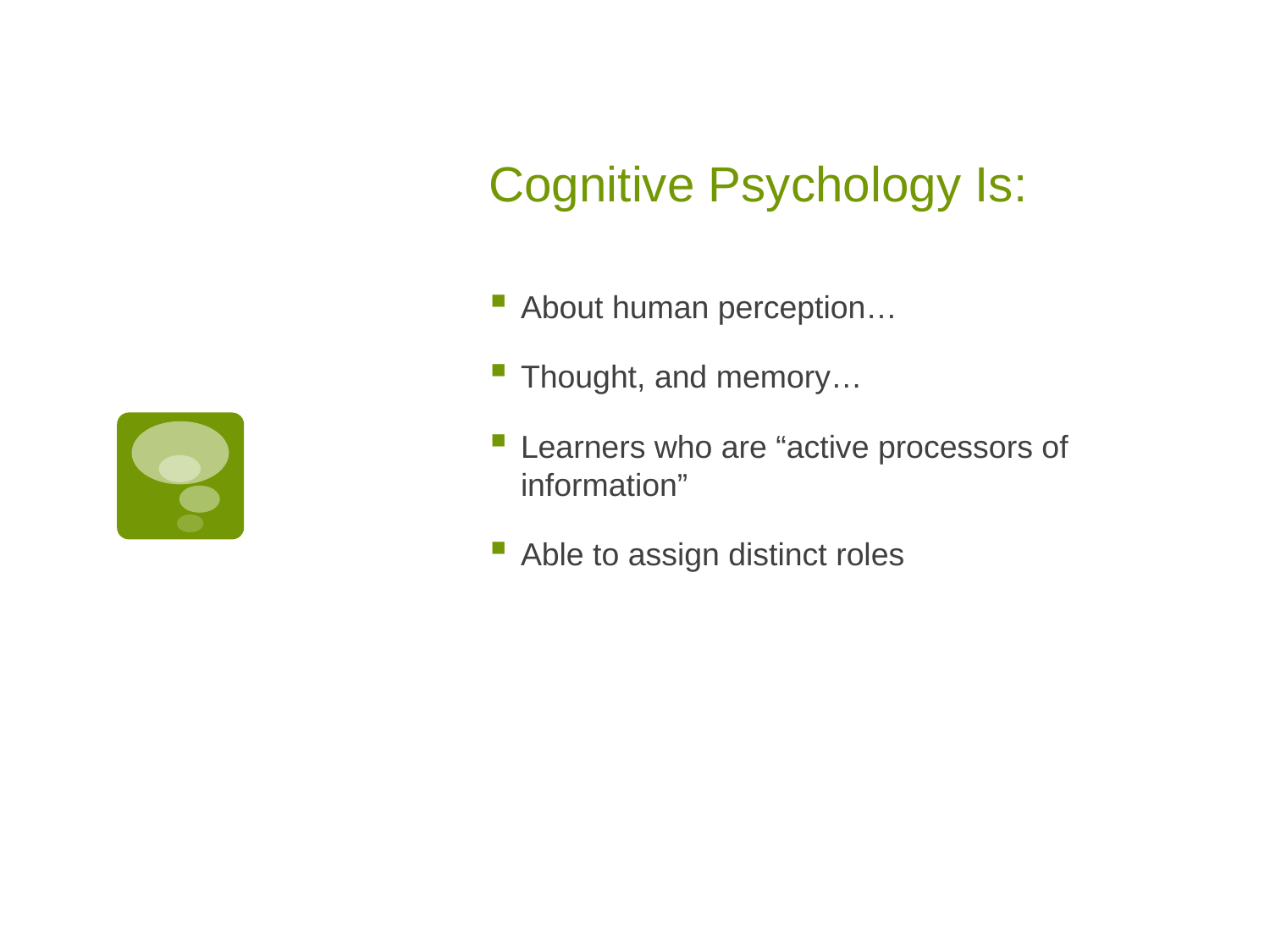

# Cognitive Psychology Is:
About human perception…
Thought, and memory…
Learners who are “active processors of information”
Able to assign distinct roles